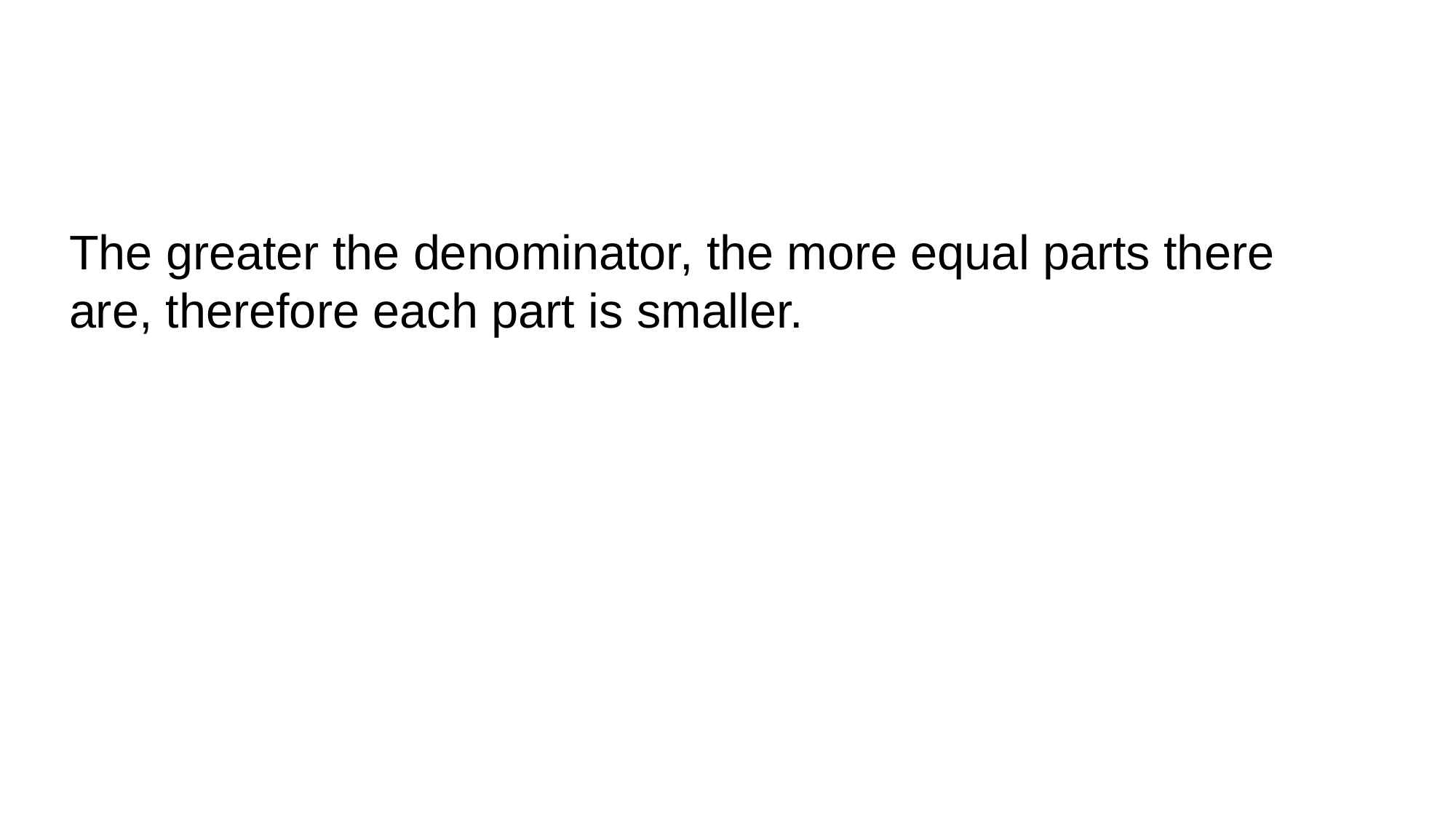

#
The greater the denominator, the more equal parts there are, therefore each part is smaller.